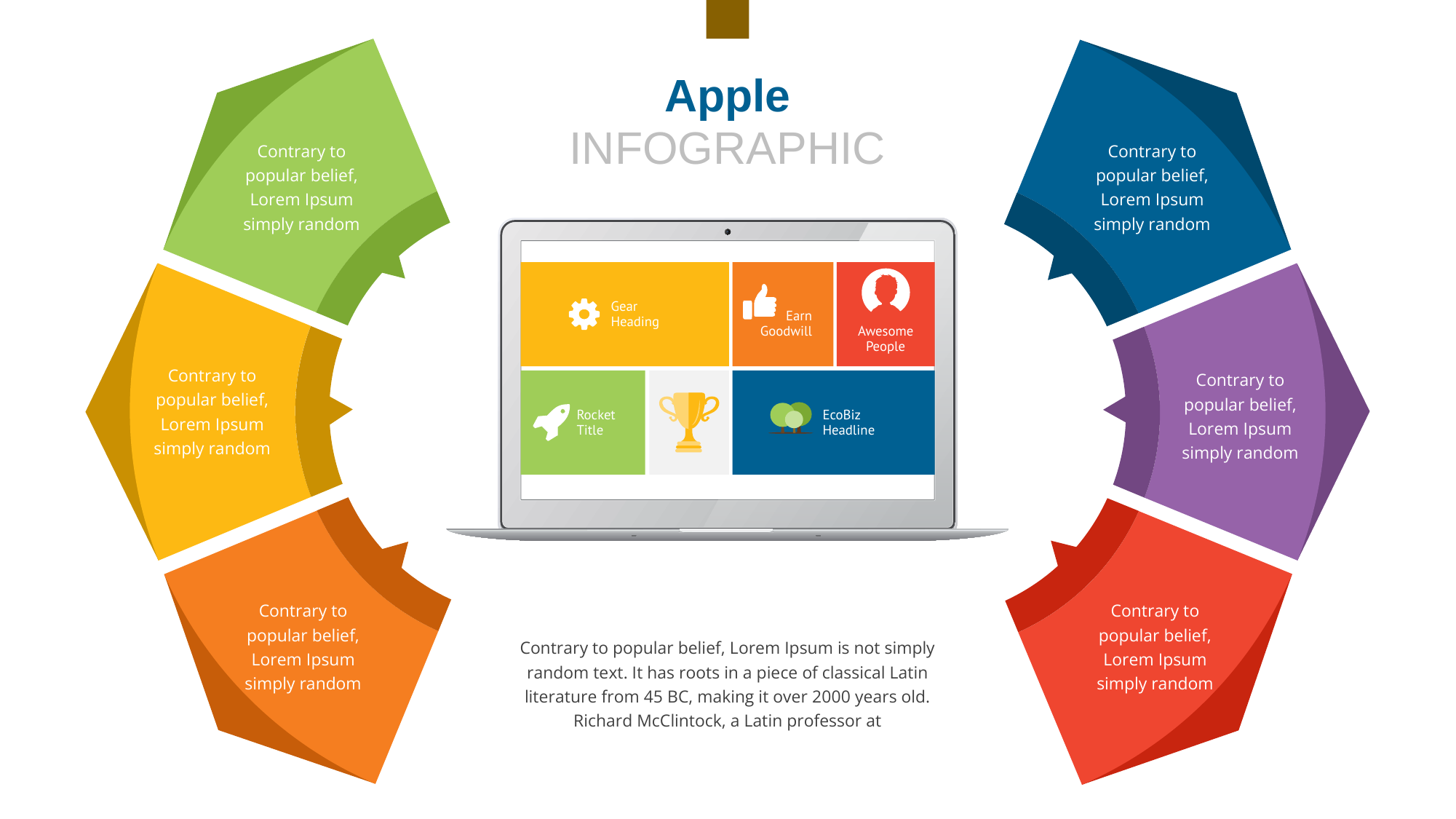

Apple
INFOGRAPHIC
Contrary to popular belief, Lorem Ipsum
simply random
Contrary to popular belief, Lorem Ipsum
simply random

Awesome
People

Earn
Goodwill
Gear
Heading

Contrary to popular belief, Lorem Ipsum
simply random
Contrary to popular belief, Lorem Ipsum
simply random

Rocket
Title

EcoBiz
Headline

Contrary to popular belief, Lorem Ipsum
simply random
Contrary to popular belief, Lorem Ipsum
simply random
Contrary to popular belief, Lorem Ipsum is not simply random text. It has roots in a piece of classical Latin literature from 45 BC, making it over 2000 years old. Richard McClintock, a Latin professor at